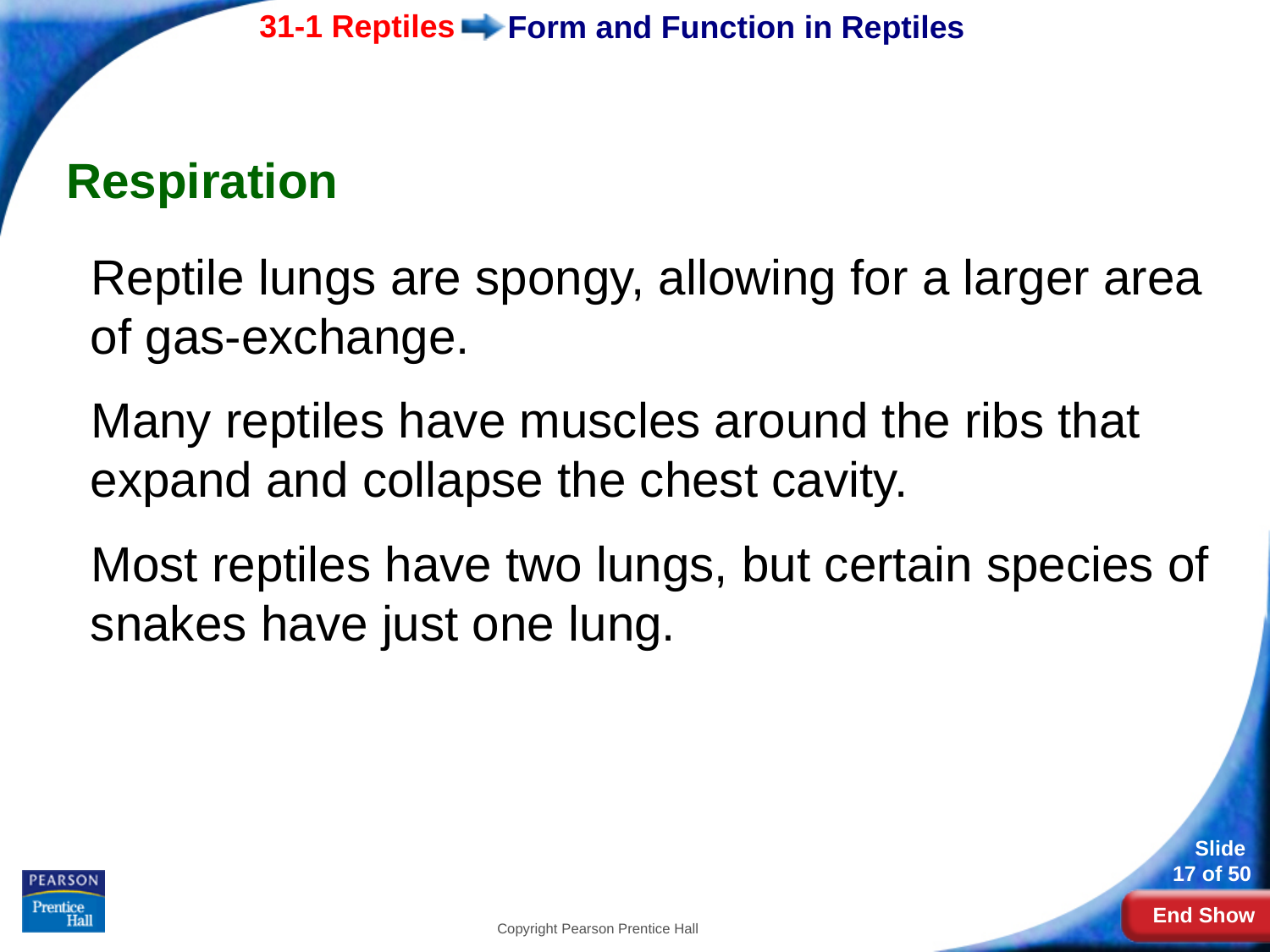

# Form and Function in Reptiles
Respiration
Reptile lungs are spongy, allowing for a larger area of gas-exchange.
Many reptiles have muscles around the ribs that expand and collapse the chest cavity.
Most reptiles have two lungs, but certain species of snakes have just one lung.
Copyright Pearson Prentice Hall